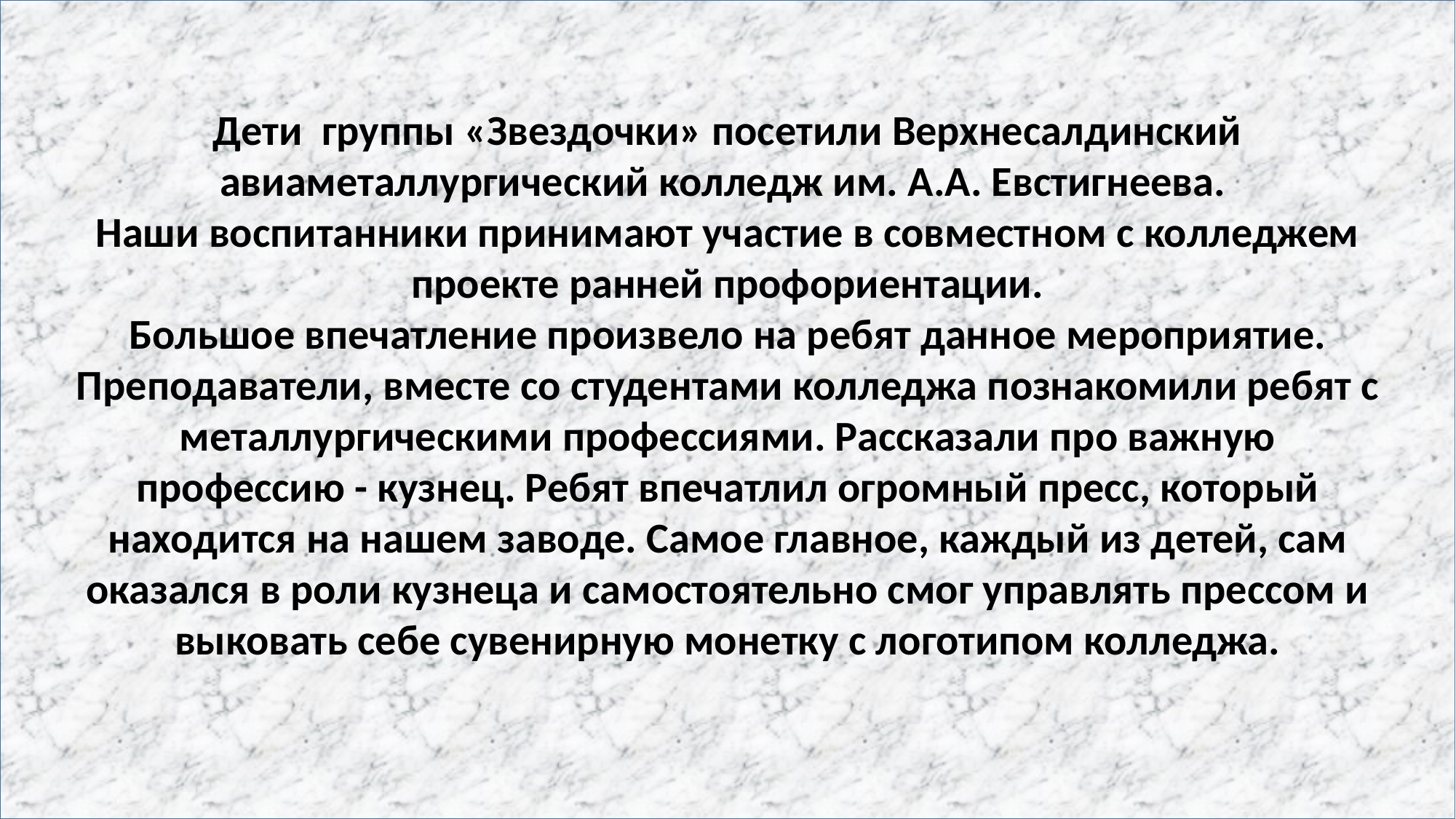

Дети  группы «Звездочки» посетили Верхнесалдинский авиаметаллургический колледж им. А.А. Евстигнеева.
Наши воспитанники принимают участие в совместном с колледжем проекте ранней профориентации.
Большое впечатление произвело на ребят данное мероприятие. Преподаватели, вместе со студентами колледжа познакомили ребят с металлургическими профессиями. Рассказали про важную профессию - кузнец. Ребят впечатлил огромный пресс, который находится на нашем заводе. Самое главное, каждый из детей, сам оказался в роли кузнеца и самостоятельно смог управлять прессом и выковать себе сувенирную монетку с логотипом колледжа.